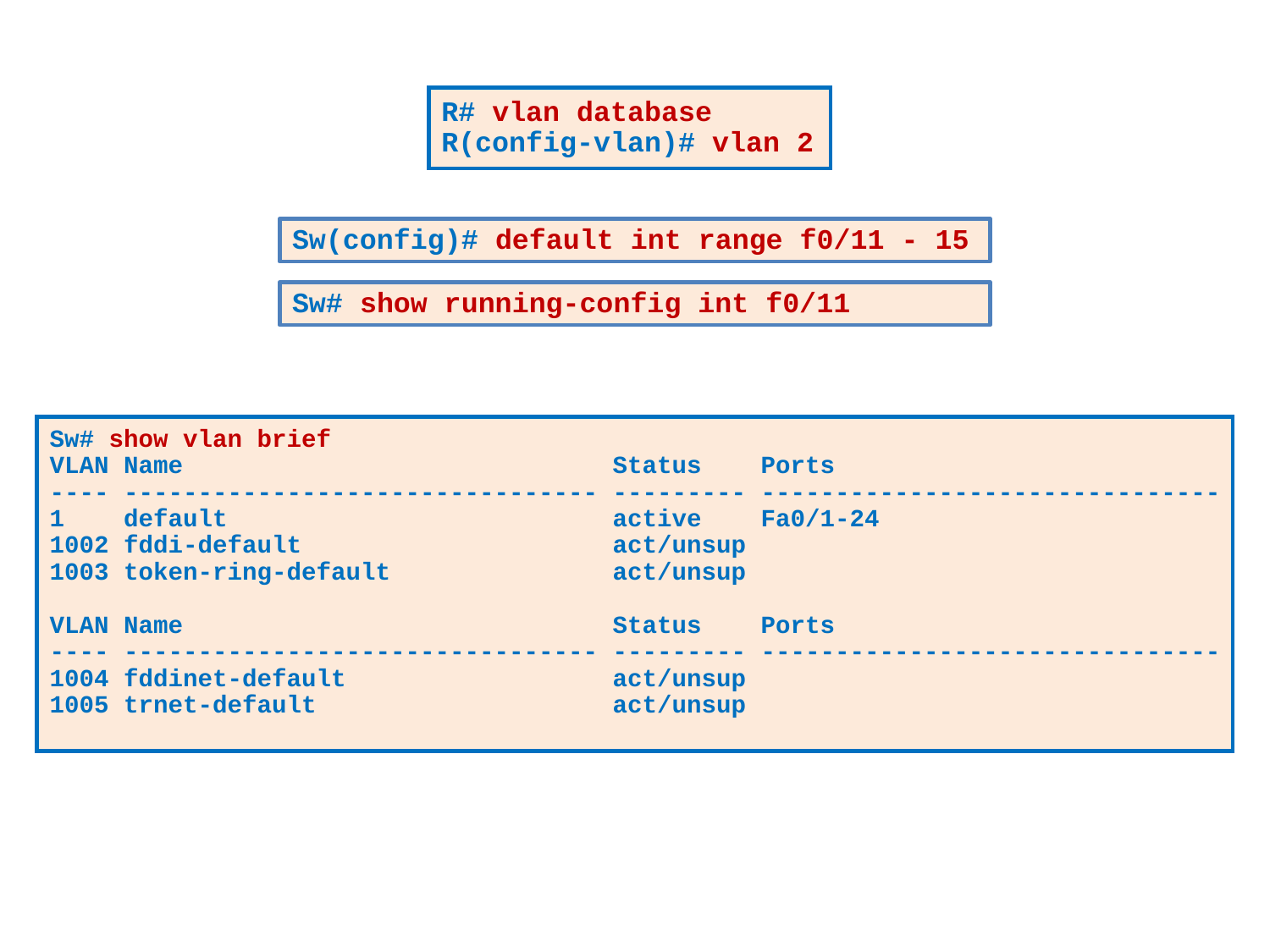

R# vlan database
R(config-vlan)# vlan 2
Sw(config)# default int range f0/11 - 15
Sw# show running-config int f0/11
Sw# show vlan brief
VLAN Name                             Status    Ports
---- -------------------------------- --------- -------------------------------
1    default                          active    Fa0/1-24
1002 fddi-default                     act/unsup
1003 token-ring-default               act/unsup

VLAN Name                             Status    Ports
---- -------------------------------- --------- -------------------------------
1004 fddinet-default                  act/unsup
1005 trnet-default                    act/unsup